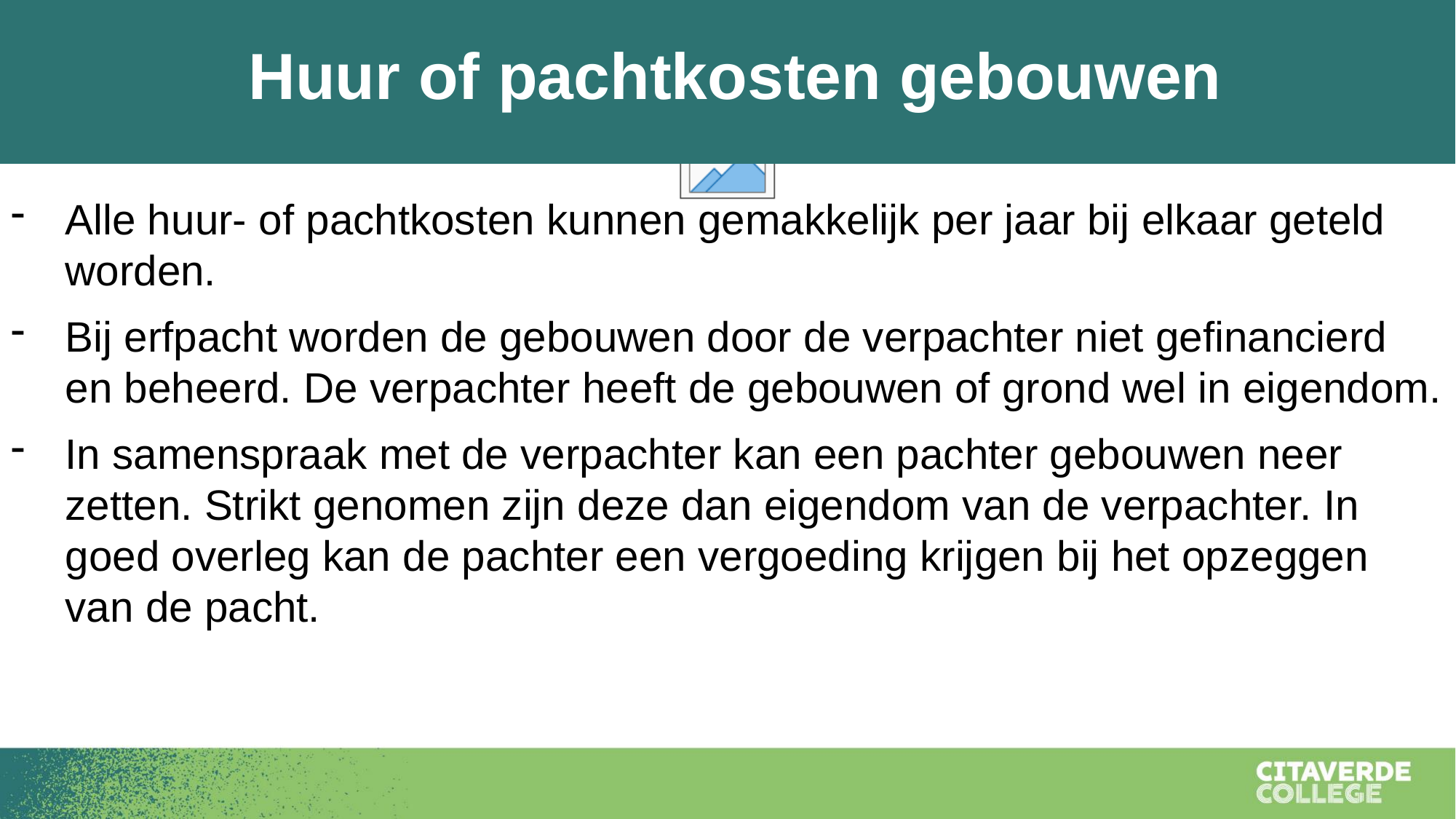

Huur of pachtkosten gebouwen
Alle huur- of pachtkosten kunnen gemakkelijk per jaar bij elkaar geteld worden.
Bij erfpacht worden de gebouwen door de verpachter niet gefinancierd en beheerd. De verpachter heeft de gebouwen of grond wel in eigendom.
In samenspraak met de verpachter kan een pachter gebouwen neer zetten. Strikt genomen zijn deze dan eigendom van de verpachter. In goed overleg kan de pachter een vergoeding krijgen bij het opzeggen van de pacht.